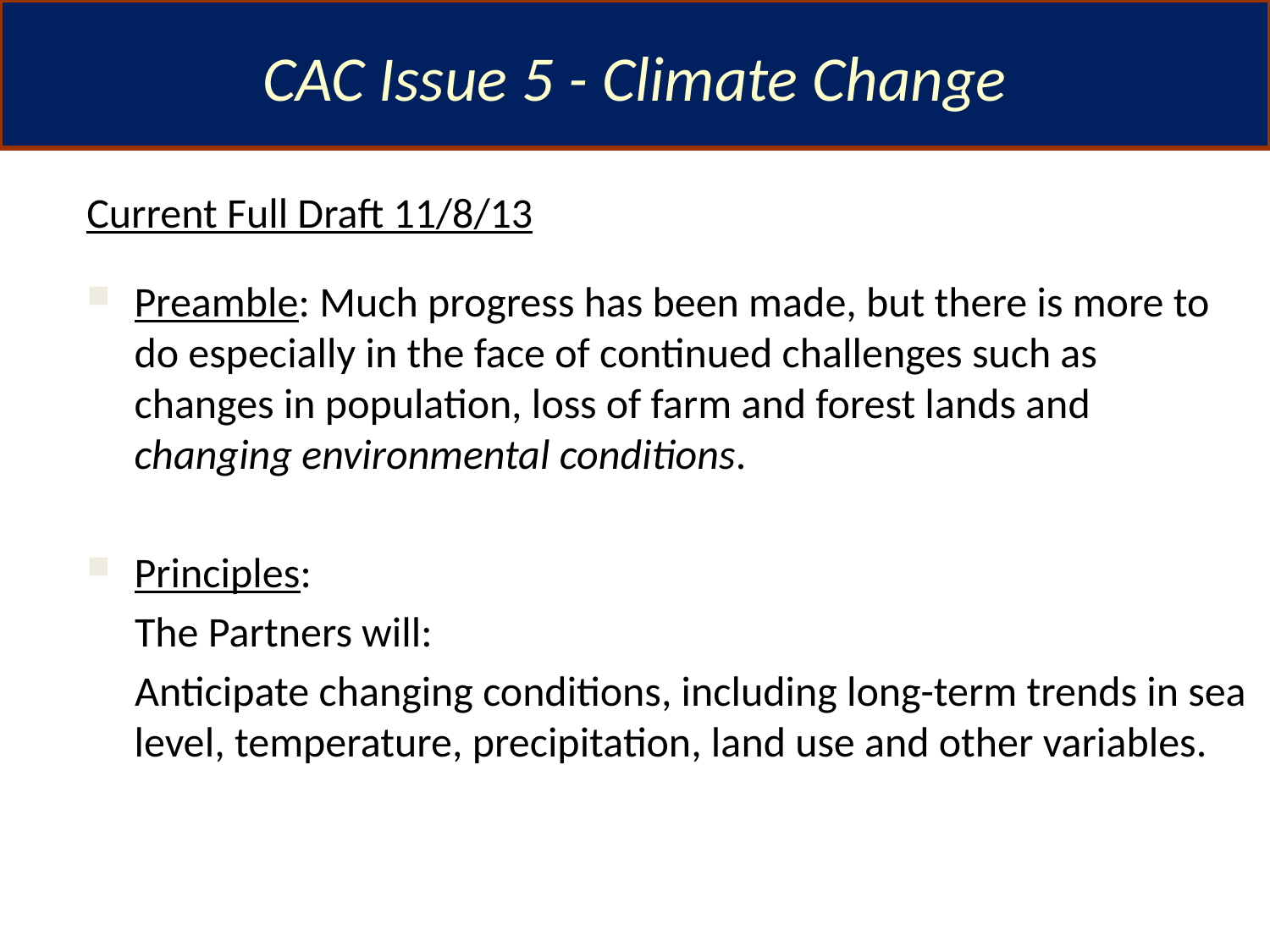

CAC Issue 5 - Climate Change
Current Full Draft 11/8/13

Preamble: Much progress has been made, but there is more to do especially in the face of continued challenges such as changes in population, loss of farm and forest lands and changing environmental conditions.

Principles:
The Partners will:
Anticipate changing conditions, including long-term trends in sea level, temperature, precipitation, land use and other variables.